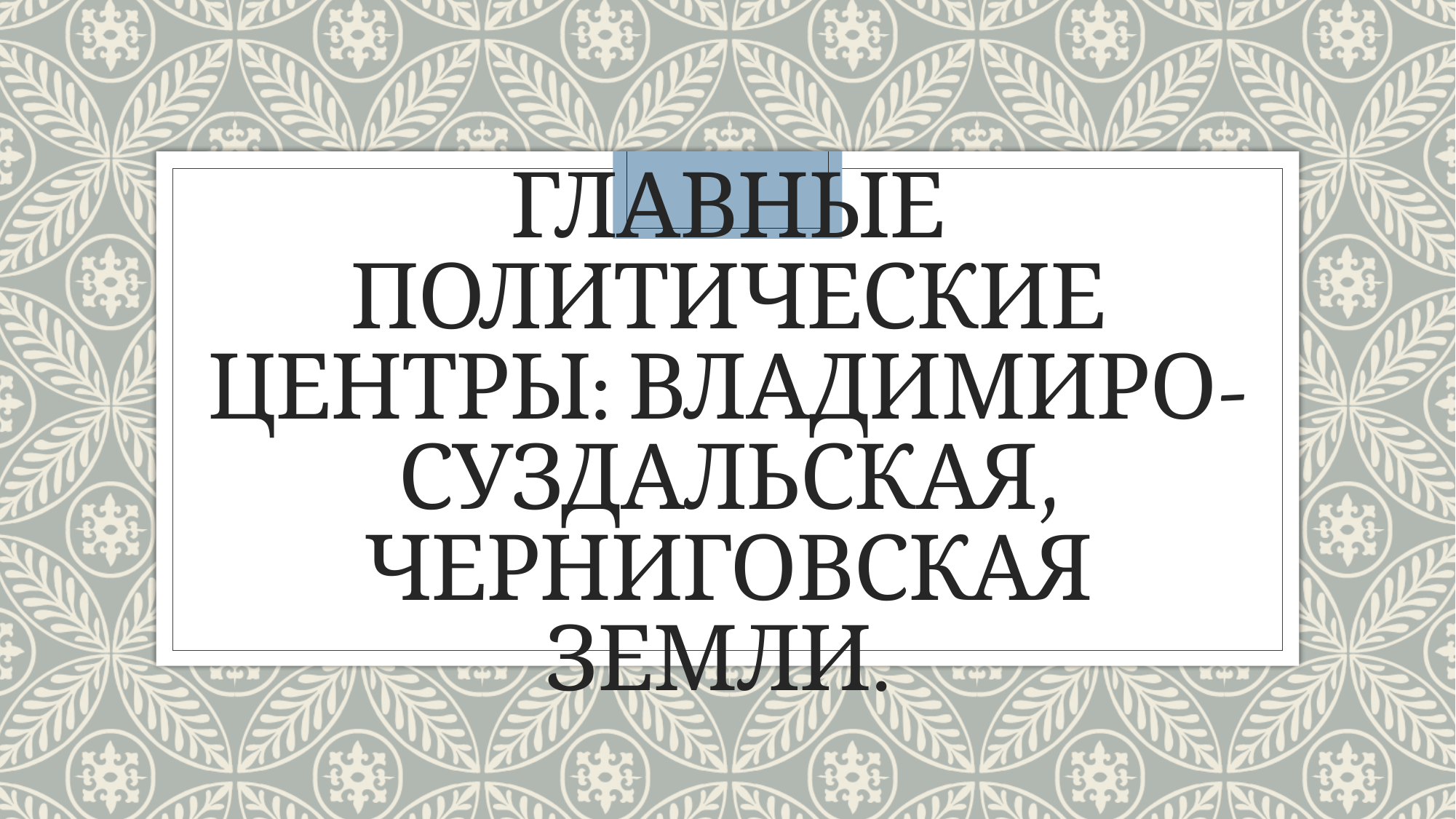

# Главные политические центры: Владимиро-Суздальская, Черниговская земли.